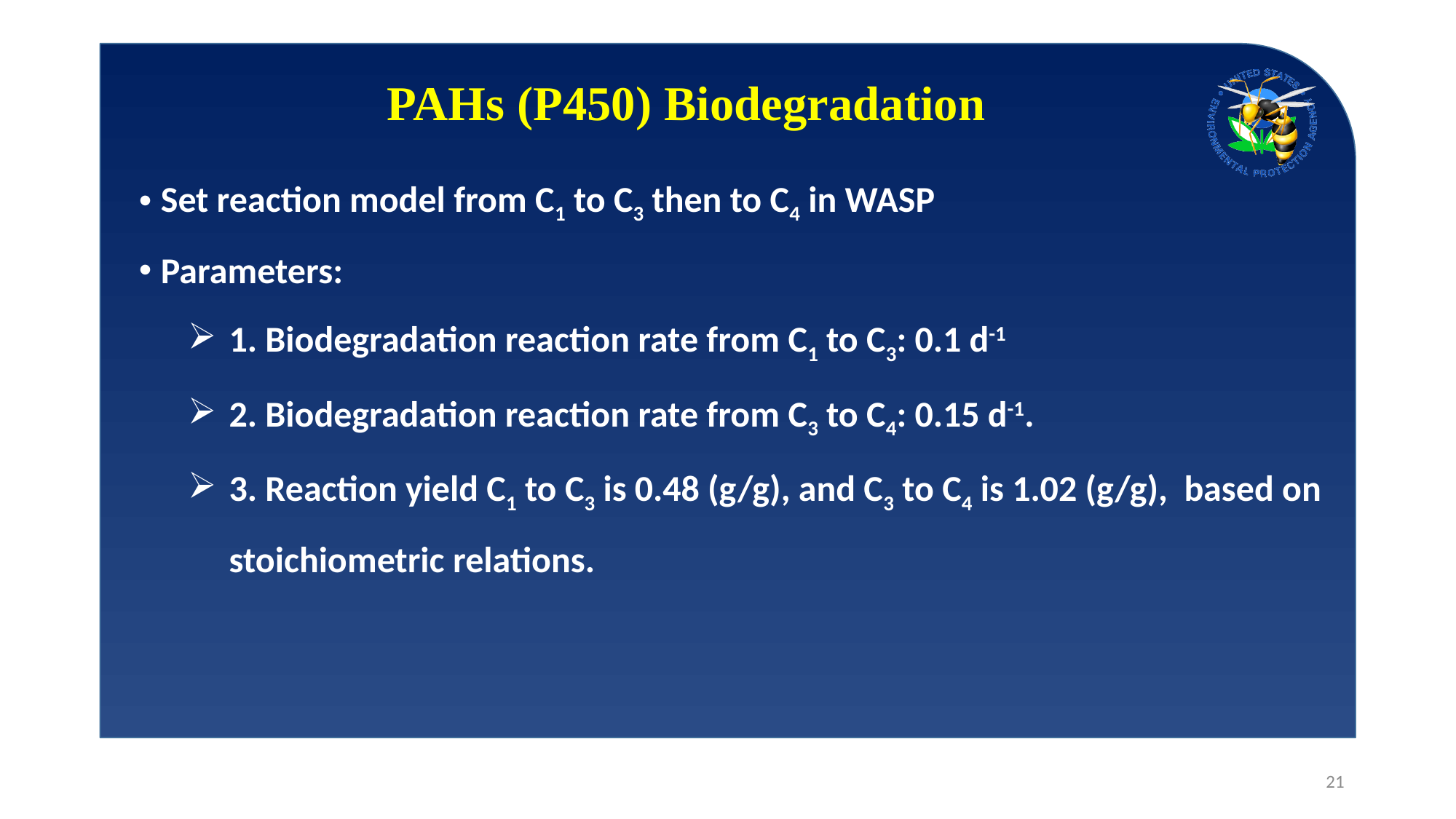

# PAHs (P450) Biodegradation
Set reaction model from C1 to C3 then to C4 in WASP
Parameters:
1. Biodegradation reaction rate from C1 to C3: 0.1 d-1
2. Biodegradation reaction rate from C3 to C4: 0.15 d-1.
3. Reaction yield C1 to C3 is 0.48 (g/g), and C3 to C4 is 1.02 (g/g),  based on stoichiometric relations.
21